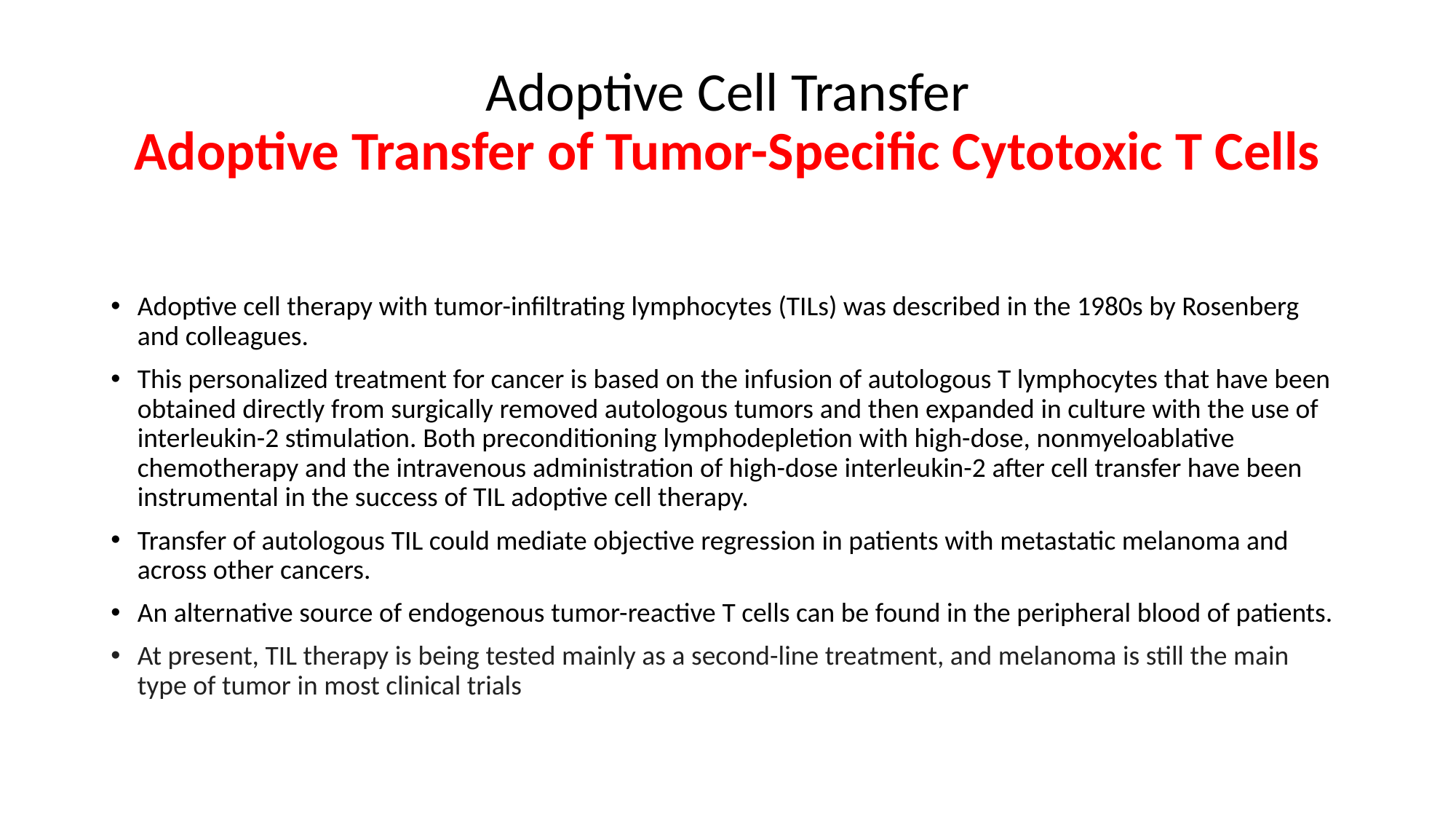

# Adoptive Cell Transfer Adoptive Transfer of Tumor-Specific Cytotoxic T Cells
Adoptive cell therapy with tumor-infiltrating lymphocytes (TILs) was described in the 1980s by Rosenberg and colleagues.
This personalized treatment for cancer is based on the infusion of autologous T lymphocytes that have been obtained directly from surgically removed autologous tumors and then expanded in culture with the use of interleukin-2 stimulation. Both preconditioning lymphodepletion with high-dose, nonmyeloablative chemotherapy and the intravenous administration of high-dose interleukin-2 after cell transfer have been instrumental in the success of TIL adoptive cell therapy.
Transfer of autologous TIL could mediate objective regression in patients with metastatic melanoma and across other cancers.
An alternative source of endogenous tumor-reactive T cells can be found in the peripheral blood of patients.
At present, TIL therapy is being tested mainly as a second-line treatment, and melanoma is still the main type of tumor in most clinical trials